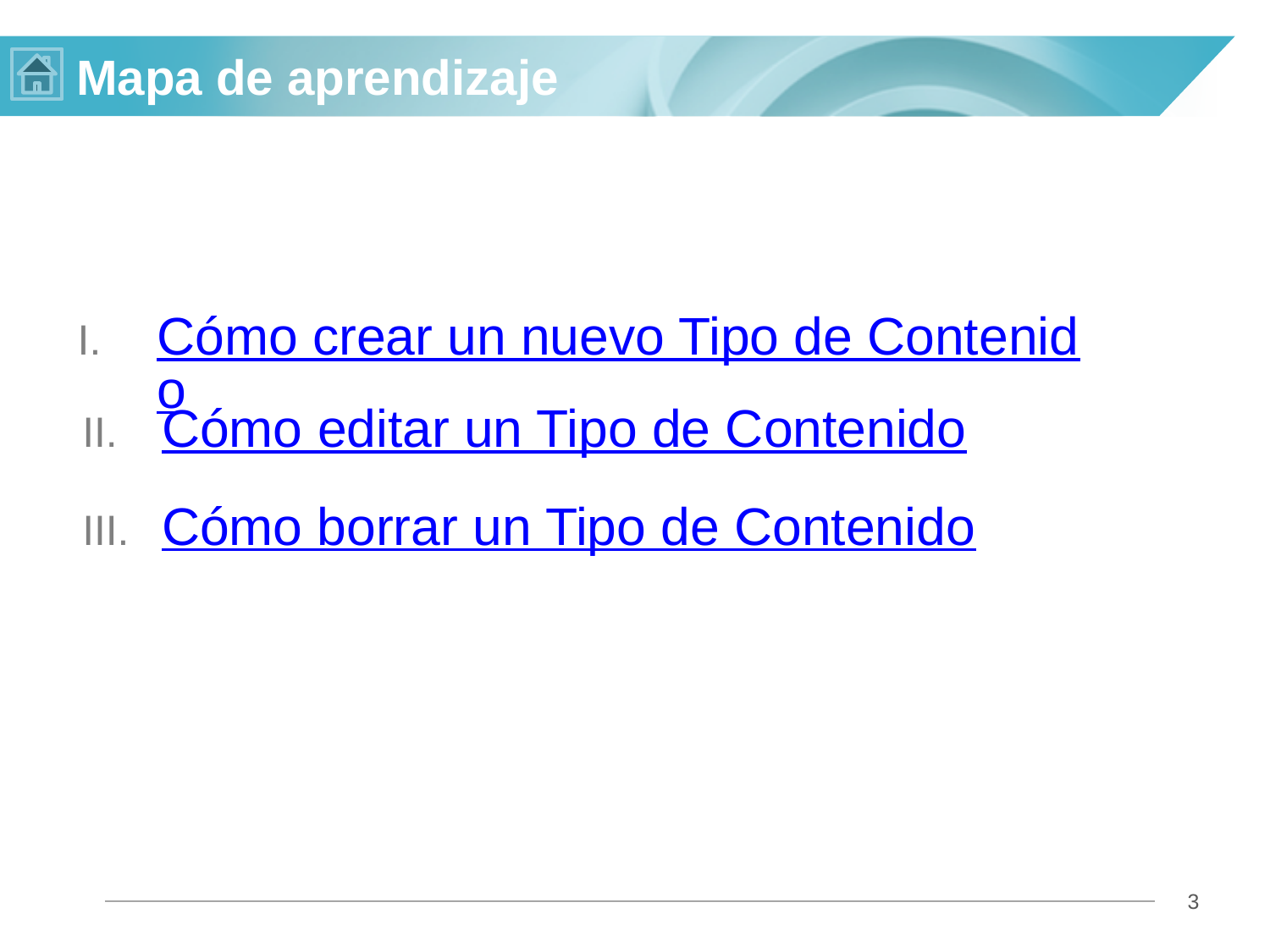

# Mapa de aprendizaje

Cómo crear un nuevo Tipo de Contenido

Cómo editar un Tipo de Contenido
Cómo borrar un Tipo de Contenido
3